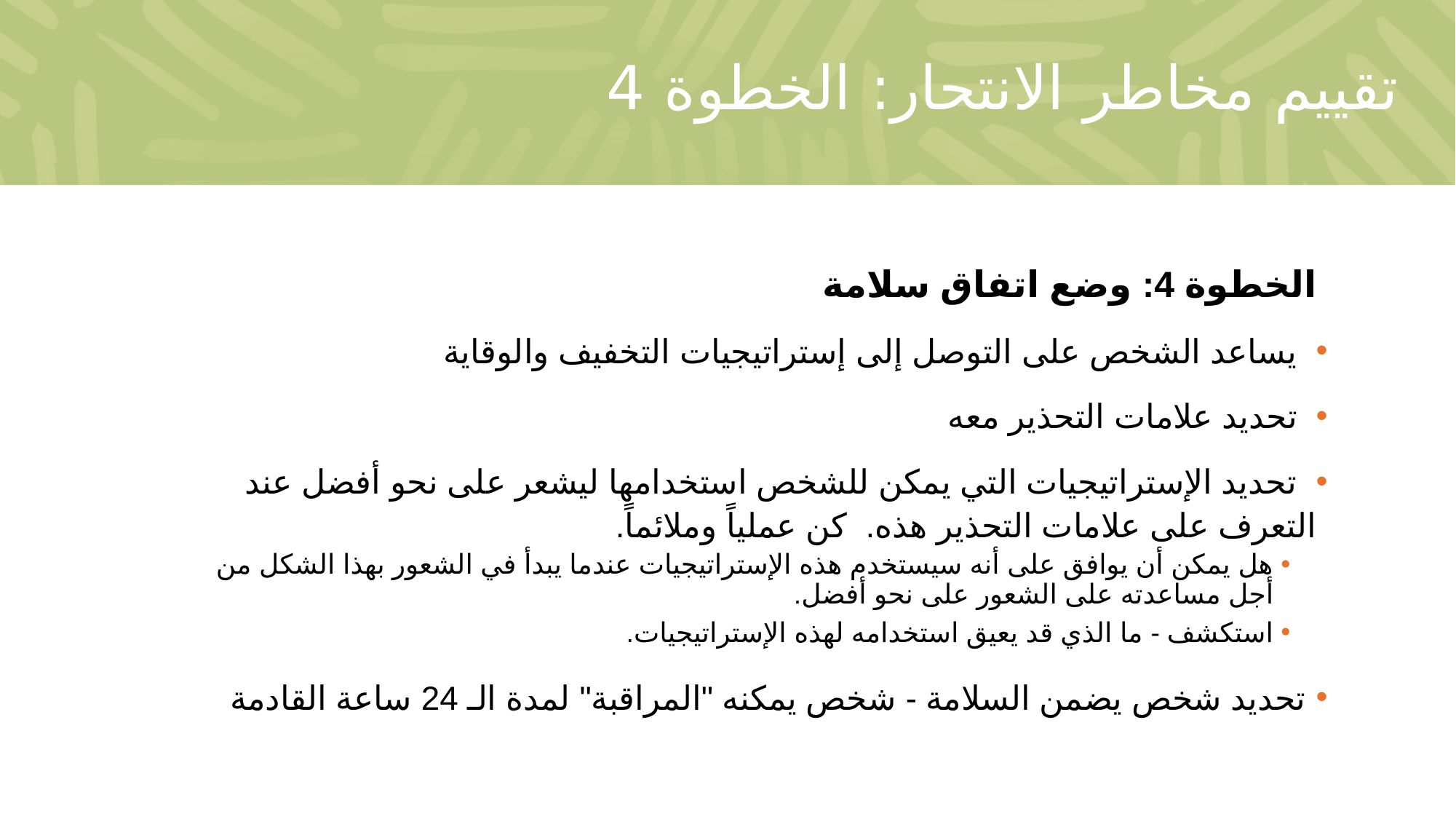

# تقييم مخاطر الانتحار: الخطوة 4
الخطوة 4: وضع اتفاق سلامة
  يساعد الشخص على التوصل إلى إستراتيجيات التخفيف والوقاية
  تحديد علامات التحذير معه
  تحديد الإستراتيجيات التي يمكن للشخص استخدامها ليشعر على نحو أفضل عند التعرف على علامات التحذير هذه.  كن عملياً وملائماً.
هل يمكن أن يوافق على أنه سيستخدم هذه الإستراتيجيات عندما يبدأ في الشعور بهذا الشكل من أجل مساعدته على الشعور على نحو أفضل.
استكشف - ما الذي قد يعيق استخدامه لهذه الإستراتيجيات.
 تحديد شخص يضمن السلامة - شخص يمكنه "المراقبة" لمدة الـ 24 ساعة القادمة